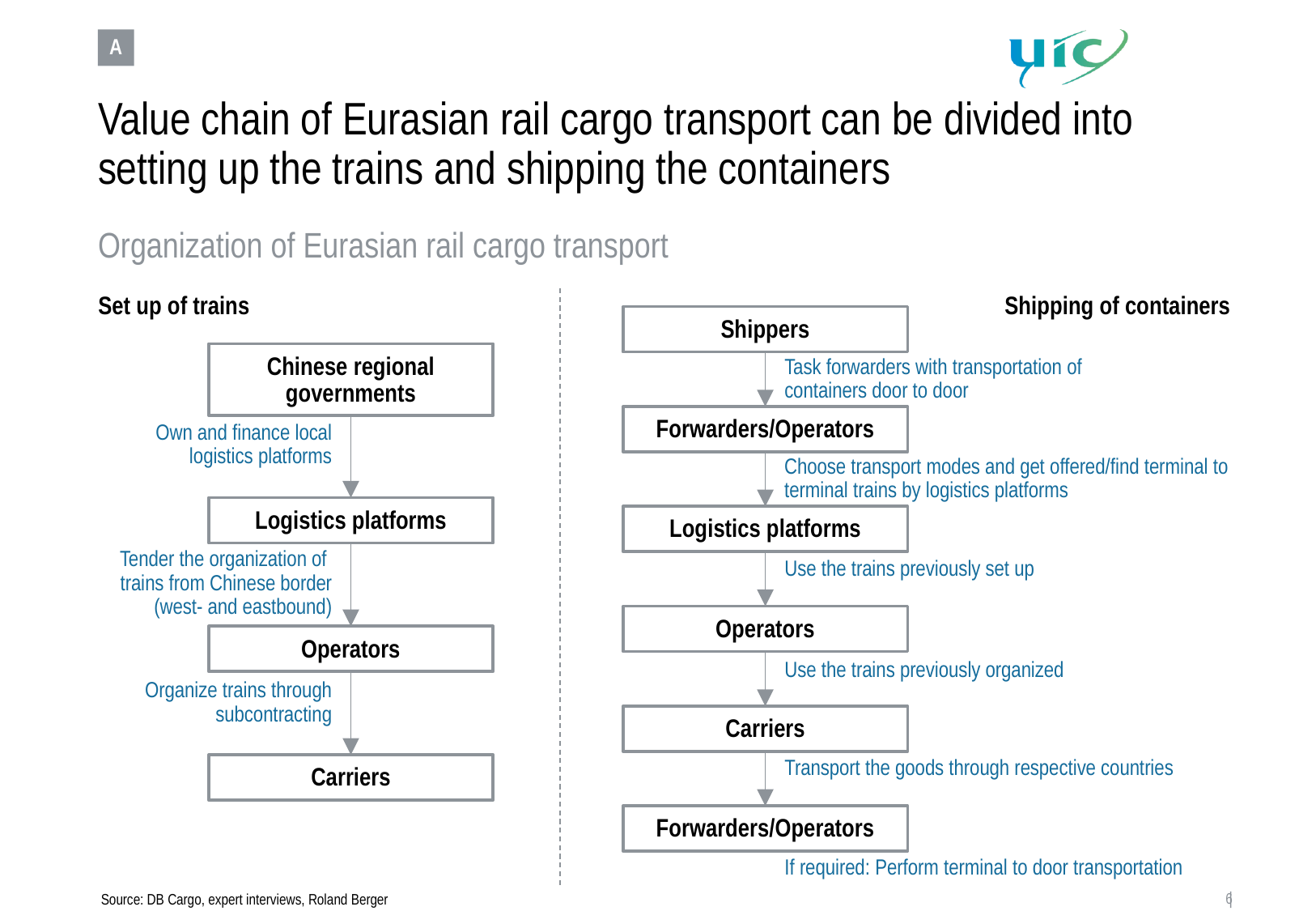

A
# Value chain of Eurasian rail cargo transport can be divided into setting up the trains and shipping the containers
Organization of Eurasian rail cargo transport
Set up of trains
Shipping of containers
Shippers
Chinese regional governments
Task forwarders with transportation of containers door to door
Forwarders/Operators
Own and finance local logistics platforms
Choose transport modes and get offered/find terminal to terminal trains by logistics platforms
Logistics platforms
Logistics platforms
Tender the organization of  trains from Chinese border (west- and eastbound)
Use the trains previously set up
Operators
Operators
Use the trains previously organized
Organize trains through subcontracting
Carriers
Transport the goods through respective countries
Carriers
Forwarders/Operators
If required: Perform terminal to door transportation
Source: DB Cargo, expert interviews, Roland Berger